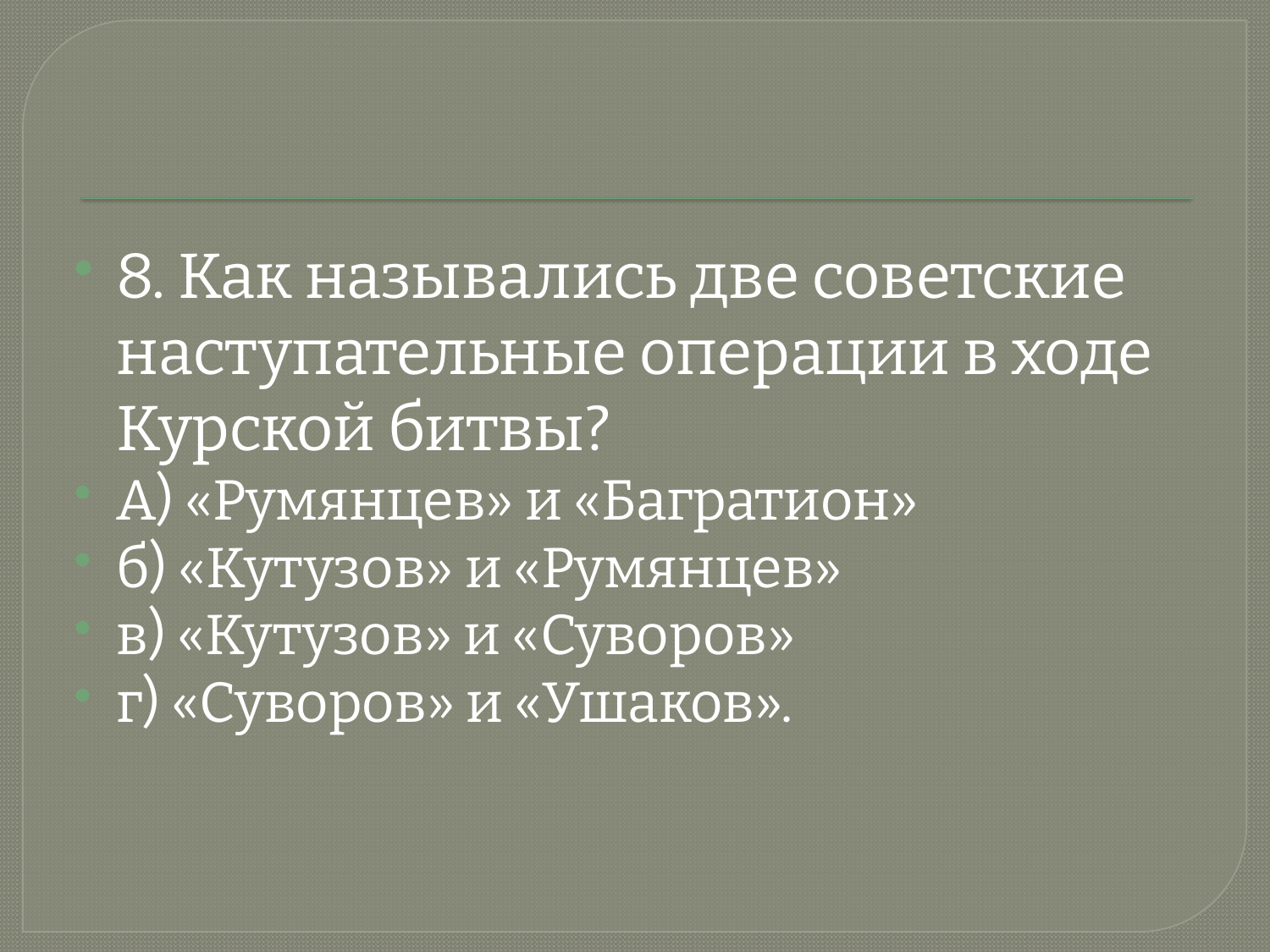

8. Как назывались две советские наступательные операции в ходе Курской битвы?
А) «Румянцев» и «Багратион»
б) «Кутузов» и «Румянцев»
в) «Кутузов» и «Суворов»
г) «Суворов» и «Ушаков».